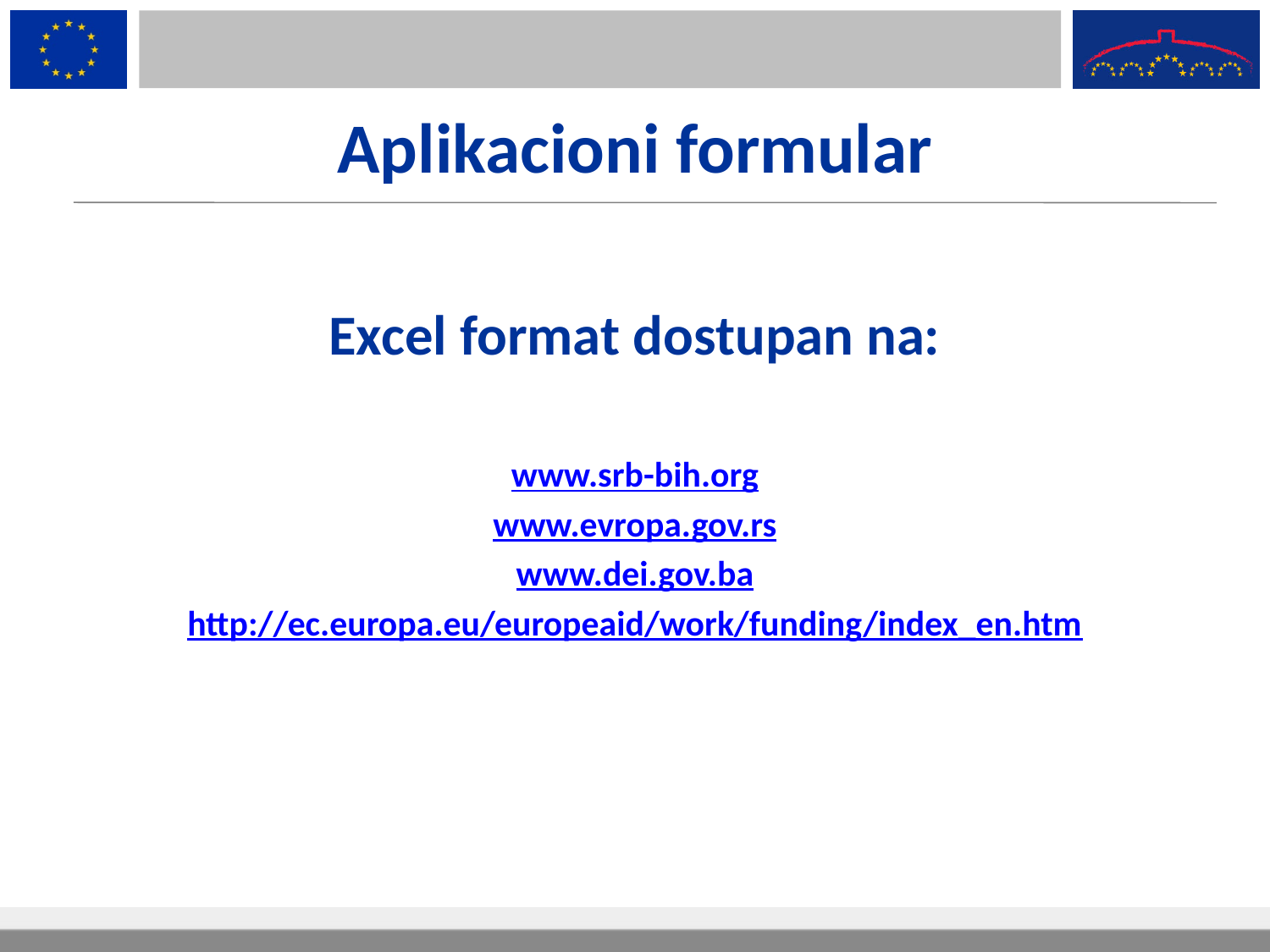

# Aplikacioni formular
Excel format dostupan na:

www.srb-bih.org
www.evropa.gov.rs
www.dei.gov.ba
http://ec.europa.eu/europeaid/work/funding/index_en.htm